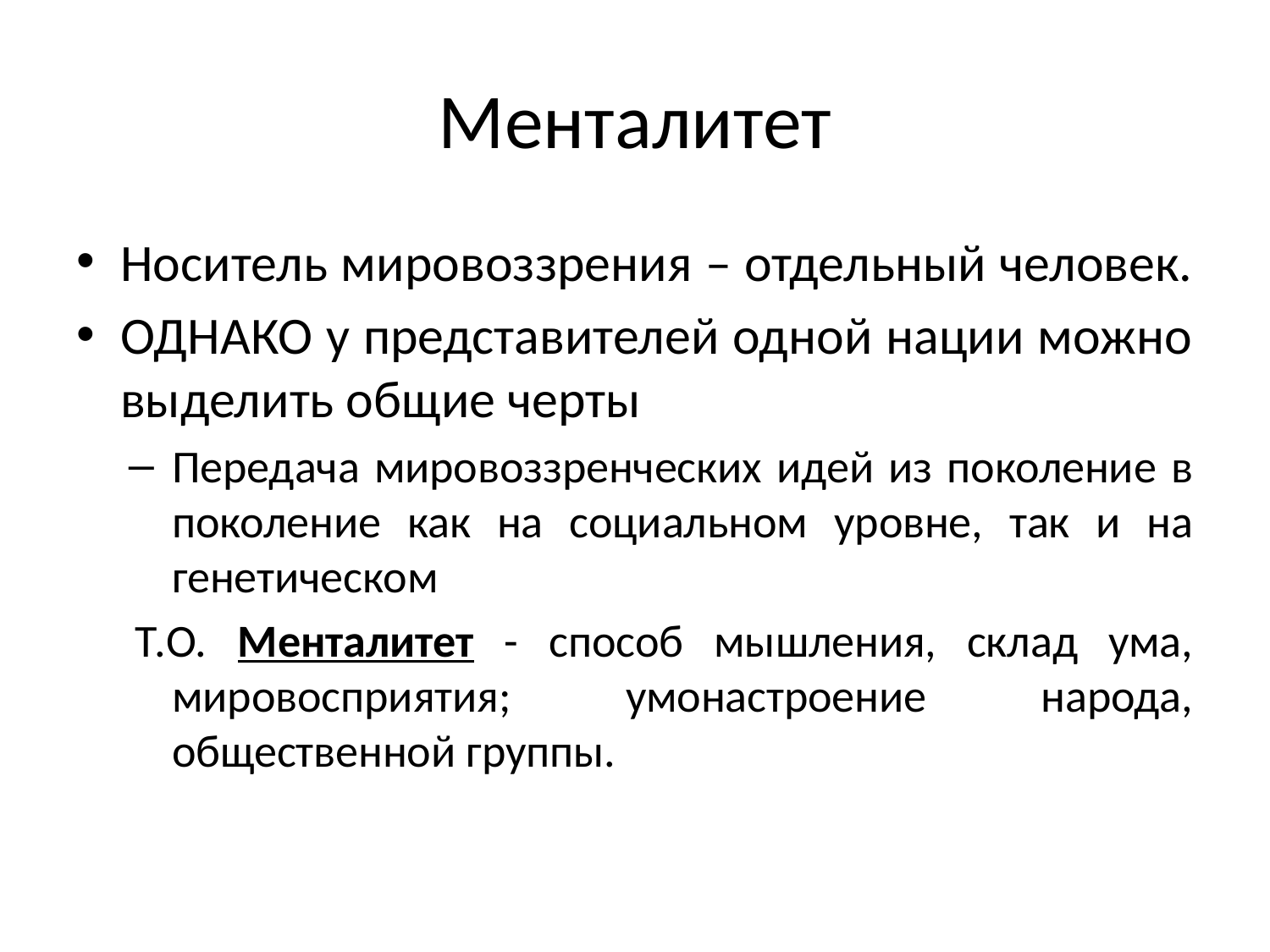

# Менталитет
Носитель мировоззрения – отдельный человек.
ОДНАКО у представителей одной нации можно выделить общие черты
Передача мировоззренческих идей из поколение в поколение как на социальном уровне, так и на генетическом
Т.О. Менталитет - способ мышления, склад ума, мировосприятия; умонастроение народа, общественной группы.